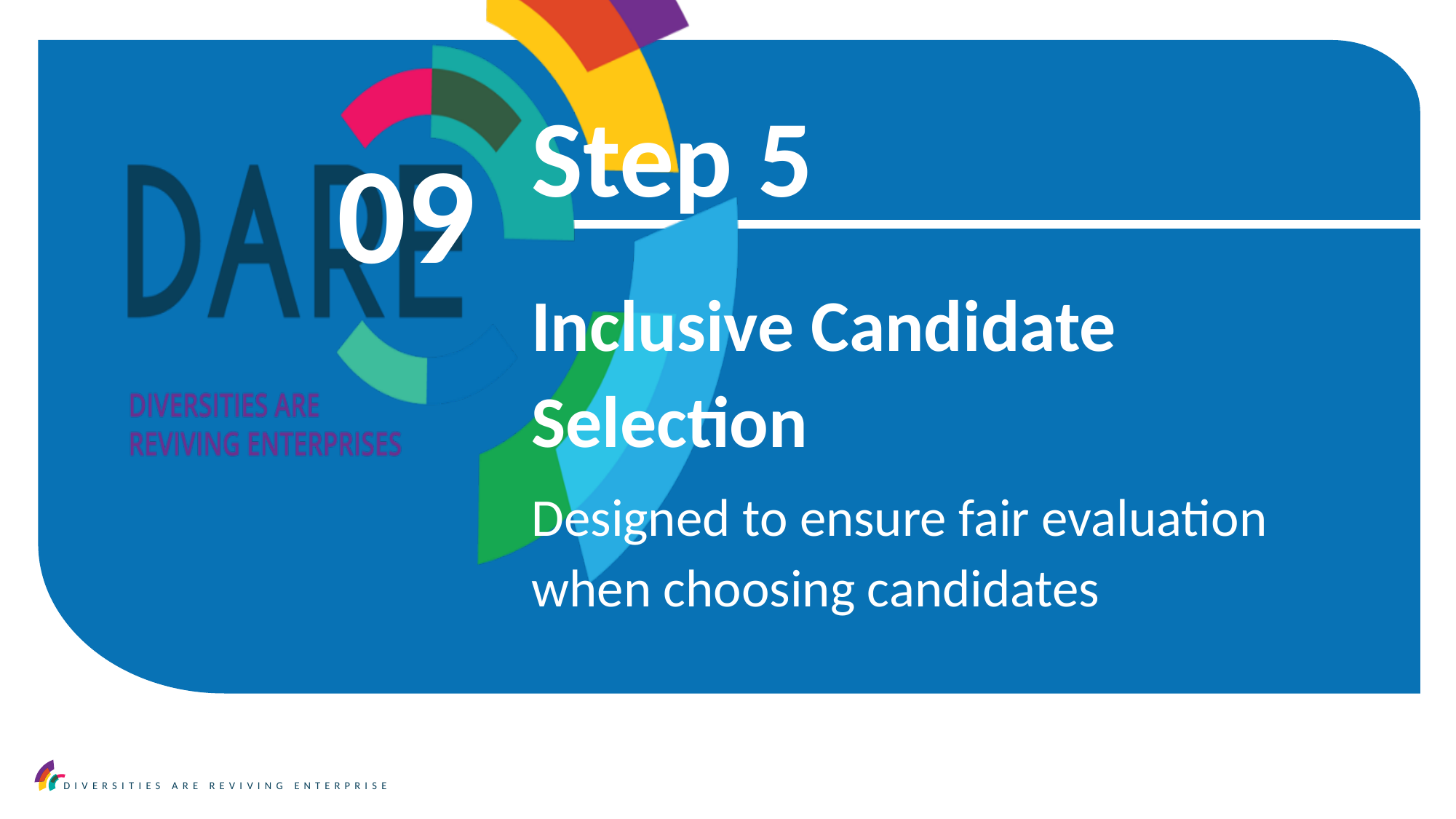

Step 5
09
Inclusive Candidate Selection
Designed to ensure fair evaluation when choosing candidates